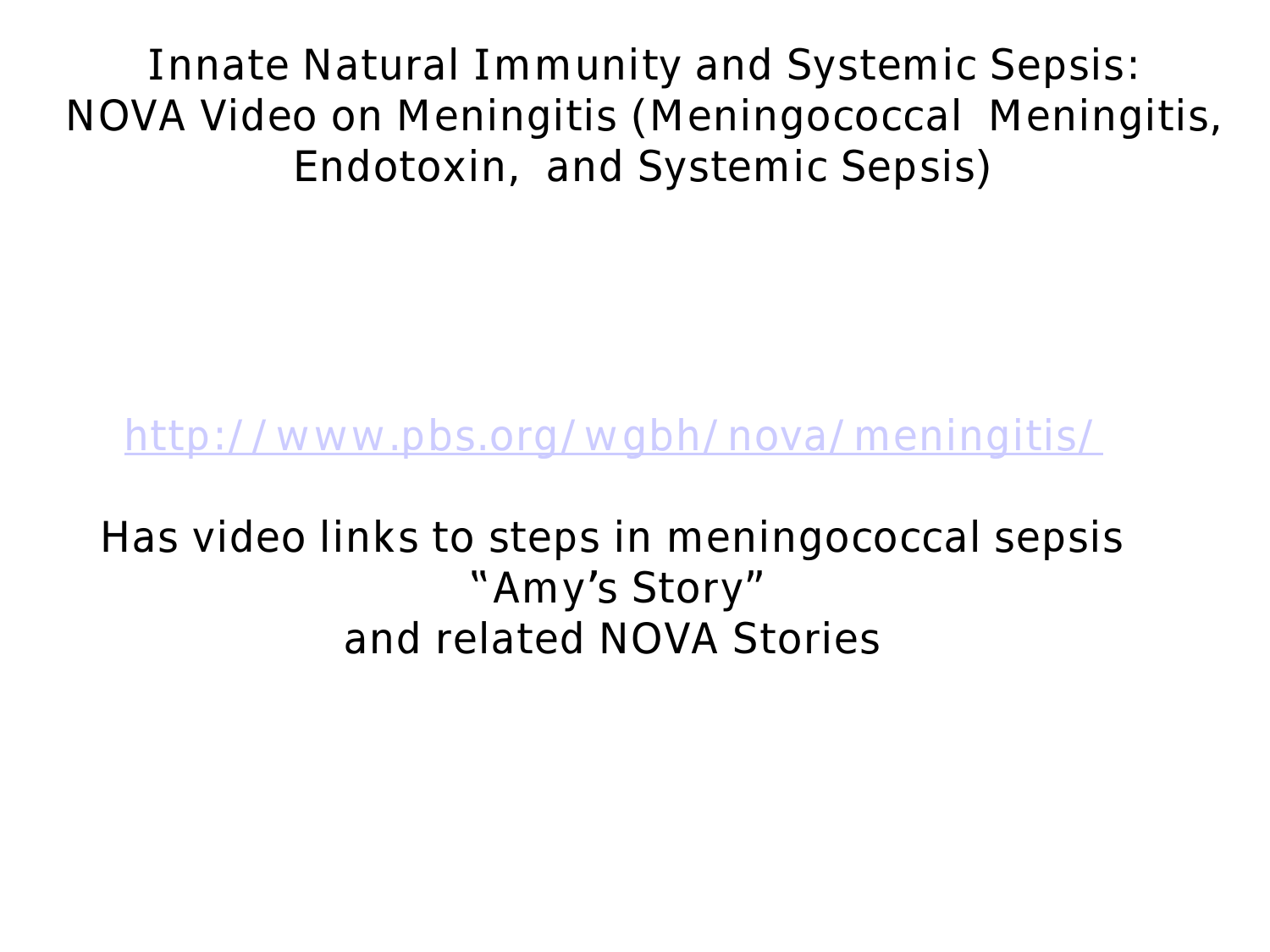

Innate Natural Immunity and Systemic Sepsis:
NOVA Video on Meningitis (Meningococcal  Meningitis, Endotoxin,  and Systemic Sepsis)
http://www.pbs.org/wgbh/nova/meningitis/

Has video links to steps in meningococcal sepsis
 “Amy’s Story”
and related NOVA Stories